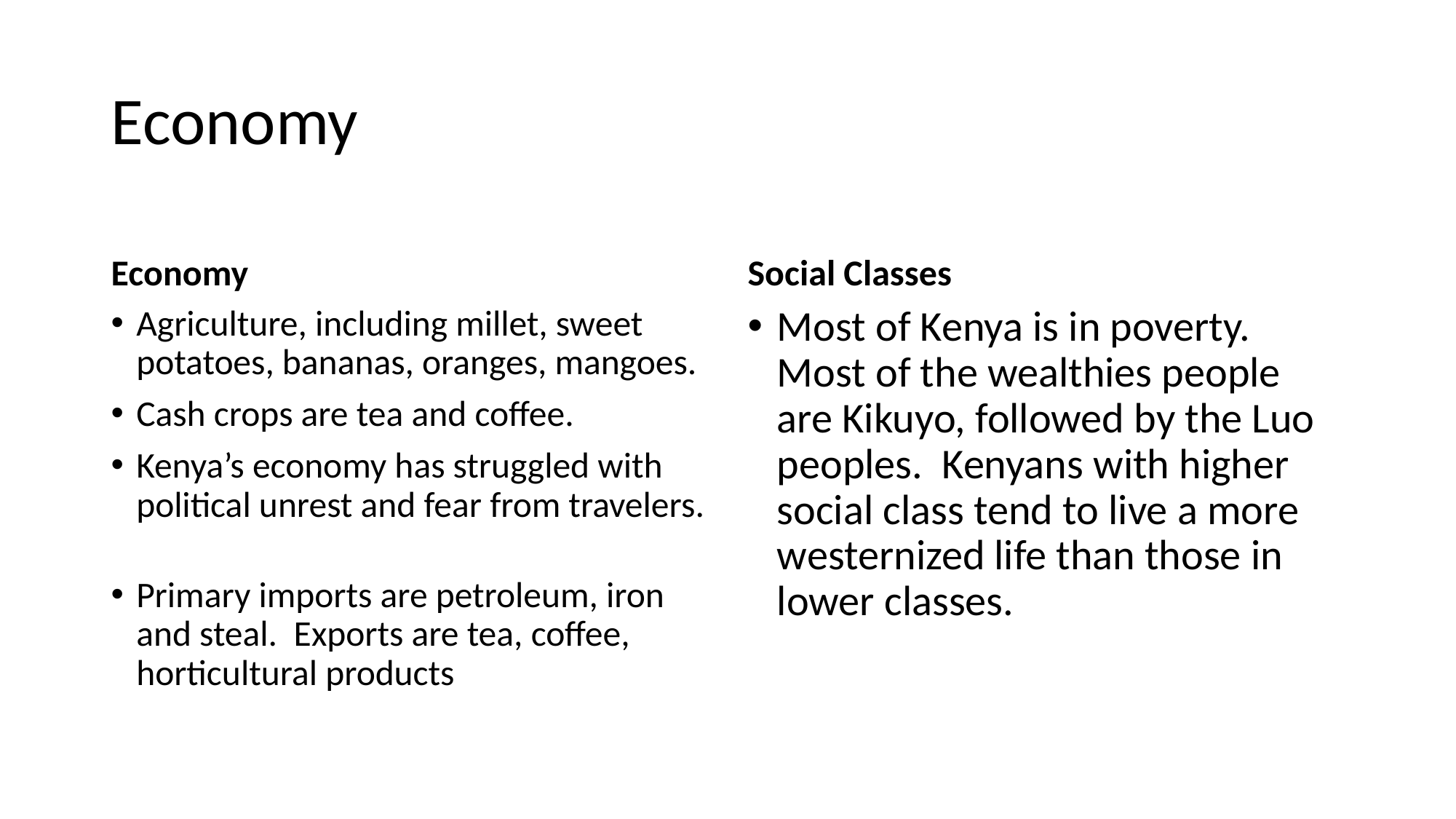

# Economy
Economy
Social Classes
Agriculture, including millet, sweet potatoes, bananas, oranges, mangoes.
Cash crops are tea and coffee.
Kenya’s economy has struggled with political unrest and fear from travelers.
Primary imports are petroleum, iron and steal.  Exports are tea, coffee, horticultural products
Most of Kenya is in poverty.  Most of the wealthies people are Kikuyo, followed by the Luo peoples.  Kenyans with higher social class tend to live a more westernized life than those in lower classes.